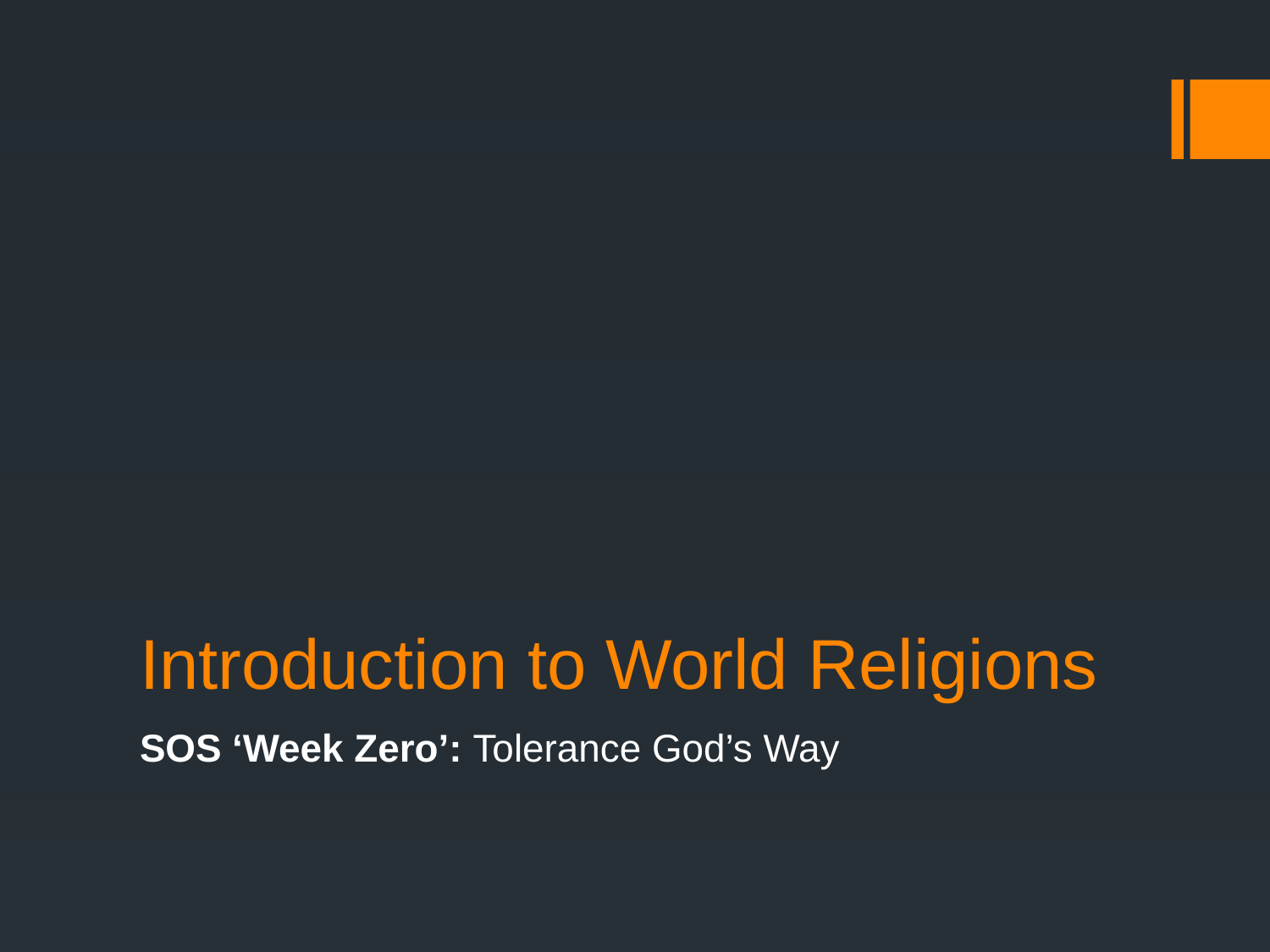

# Introduction to World Religions
SOS ‘Week Zero’: Tolerance God’s Way